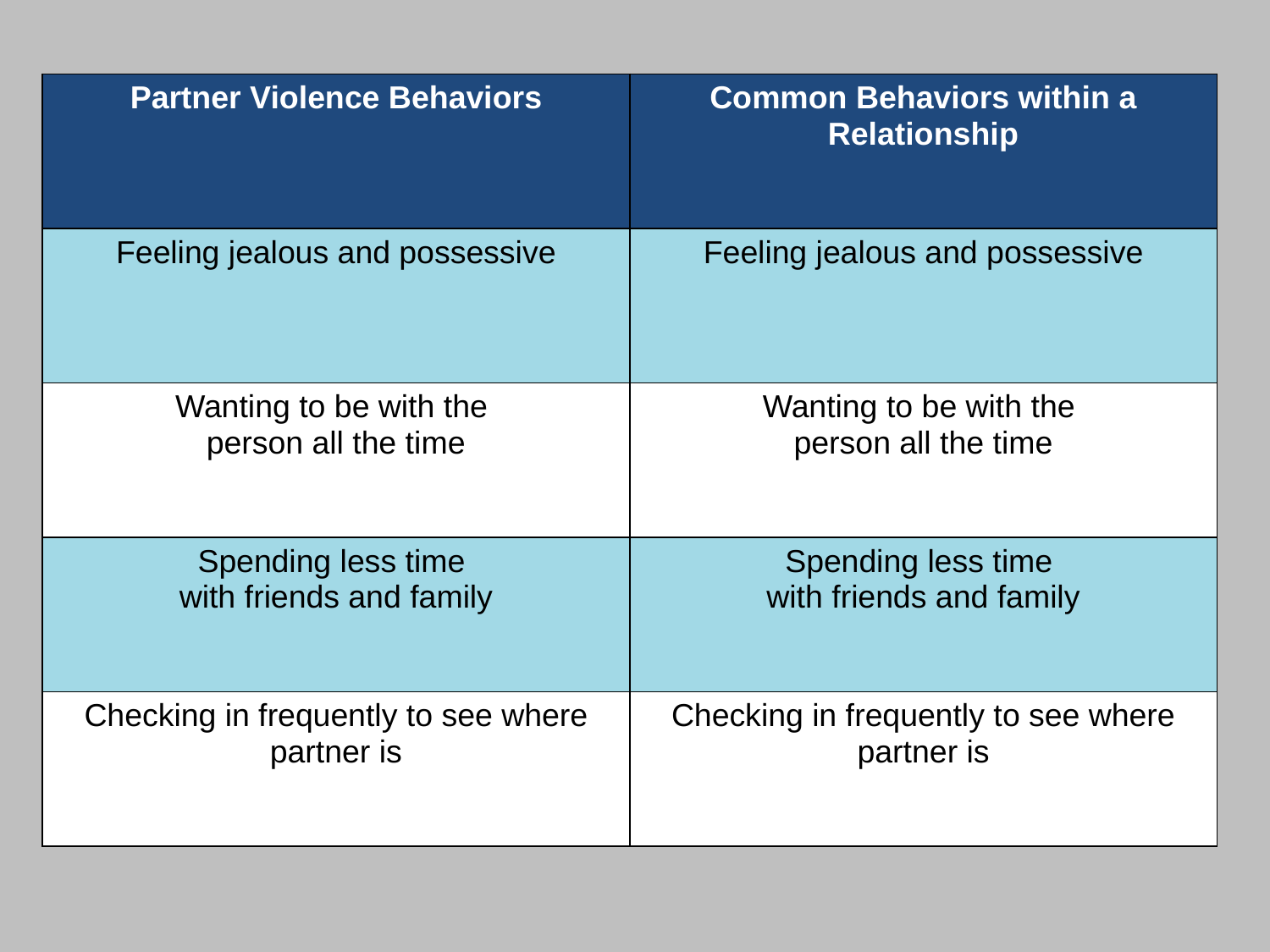

| Partner Violence Behaviors | Common Behaviors within a Relationship |
| --- | --- |
| Feeling jealous and possessive | Feeling jealous and possessive |
| Wanting to be with the person all the time | Wanting to be with the person all the time |
| Spending less time with friends and family | Spending less time with friends and family |
| Checking in frequently to see where partner is | Checking in frequently to see where partner is |